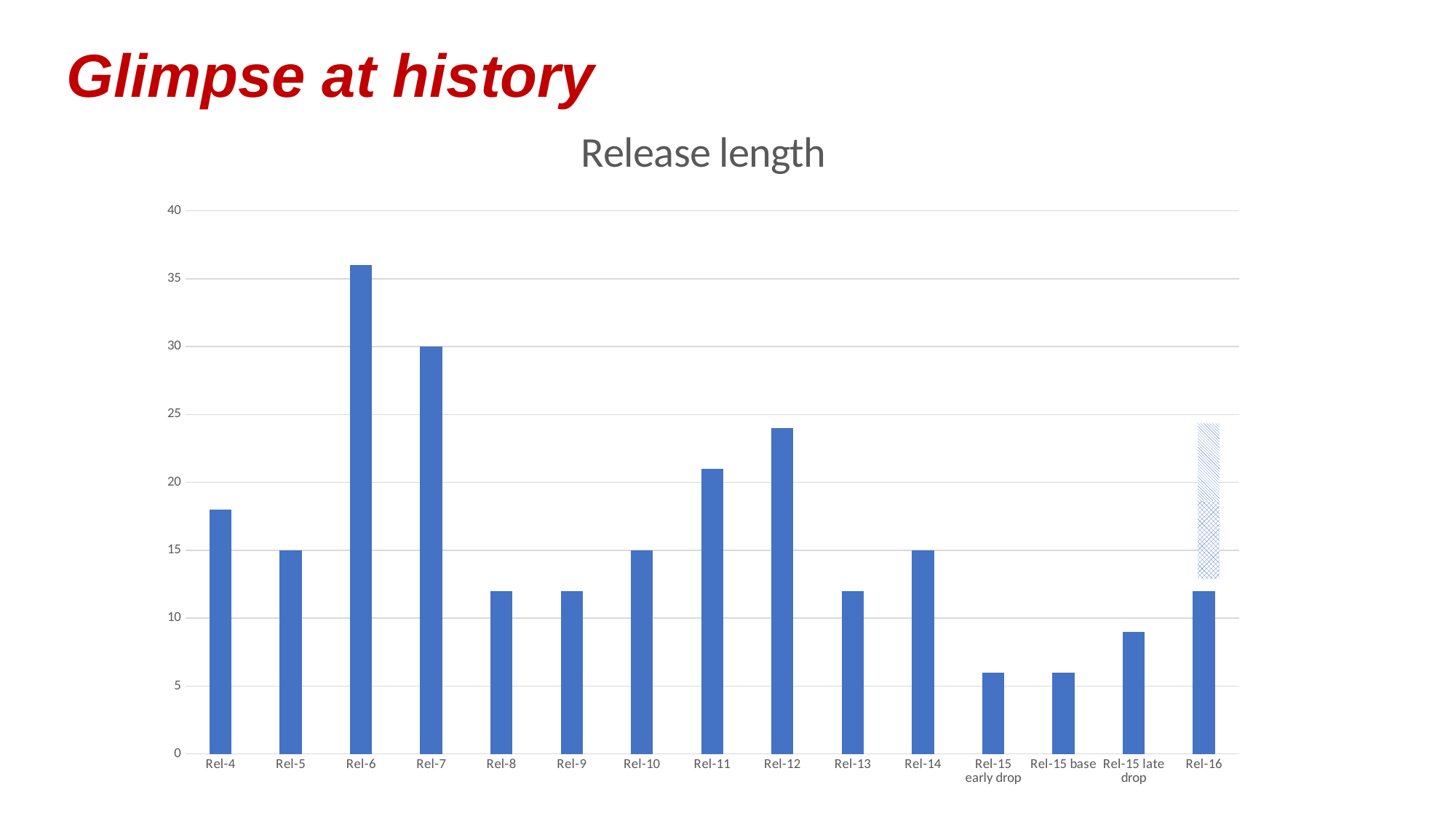

Glimpse at history

### Chart: Release length

| Category |  |
|---|---|
| Rel-4 | 18.0 |
| Rel-5 | 15.0 |
| Rel-6 | 36.0 |
| Rel-7 | 30.0 |
| Rel-8 | 12.0 |
| Rel-9 | 12.0 |
| Rel-10 | 15.0 |
| Rel-11 | 21.0 |
| Rel-12 | 24.0 |
| Rel-13 | 12.0 |
| Rel-14 | 15.0 |
| Rel-15 early drop | 6.0 |
| Rel-15 base | 6.0 |
| Rel-15 late drop | 9.0 |
| Rel-16 | 12.0 |